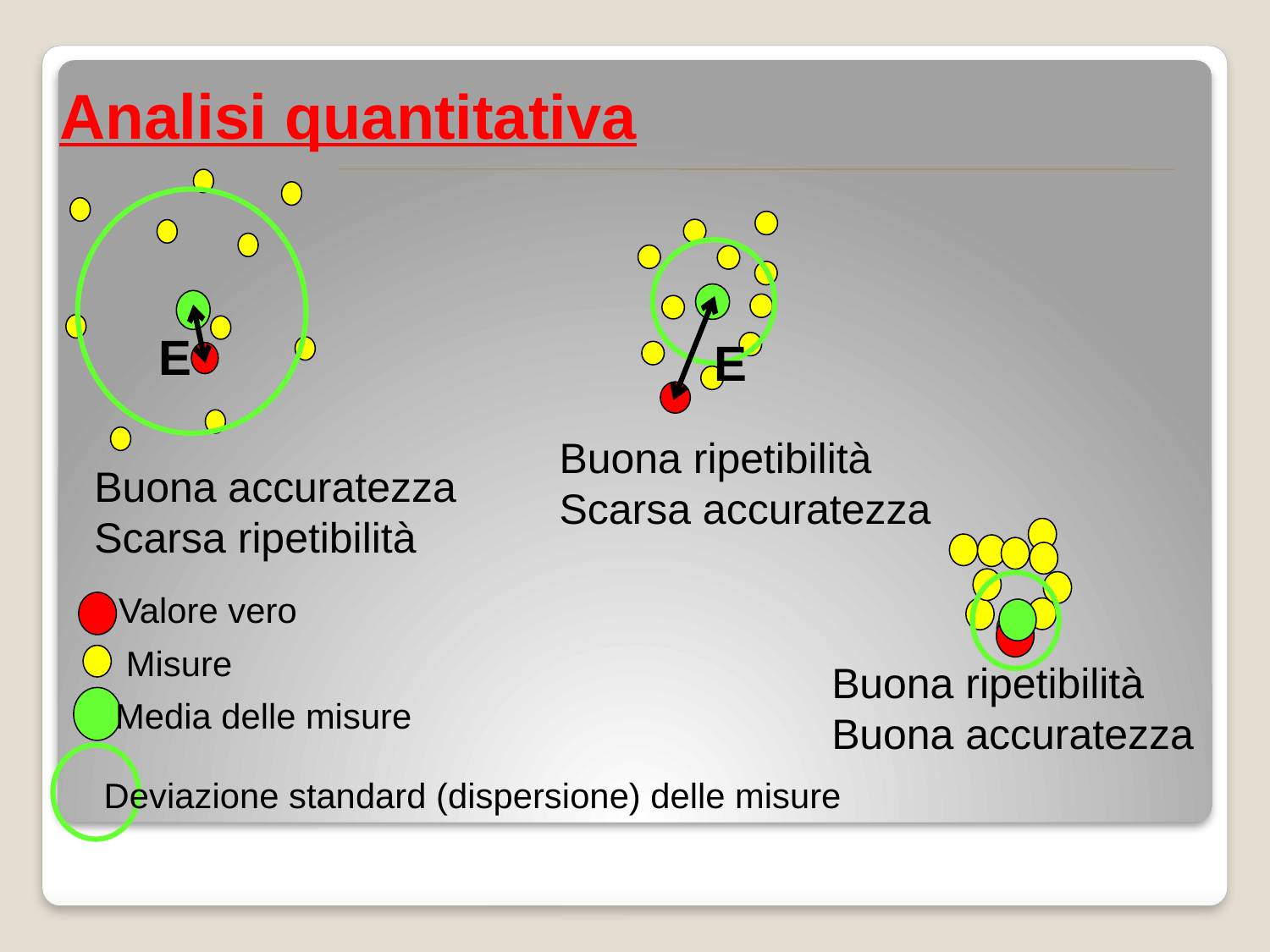

# Analisi quantitativa

E

Buona accuratezza
Scarsa ripetibilità

E

Buona ripetibilità
Scarsa accuratezza

Valore vero

Misure

Buona ripetibilità
Buona accuratezza

Media delle misure

Deviazione standard (dispersione) delle misure